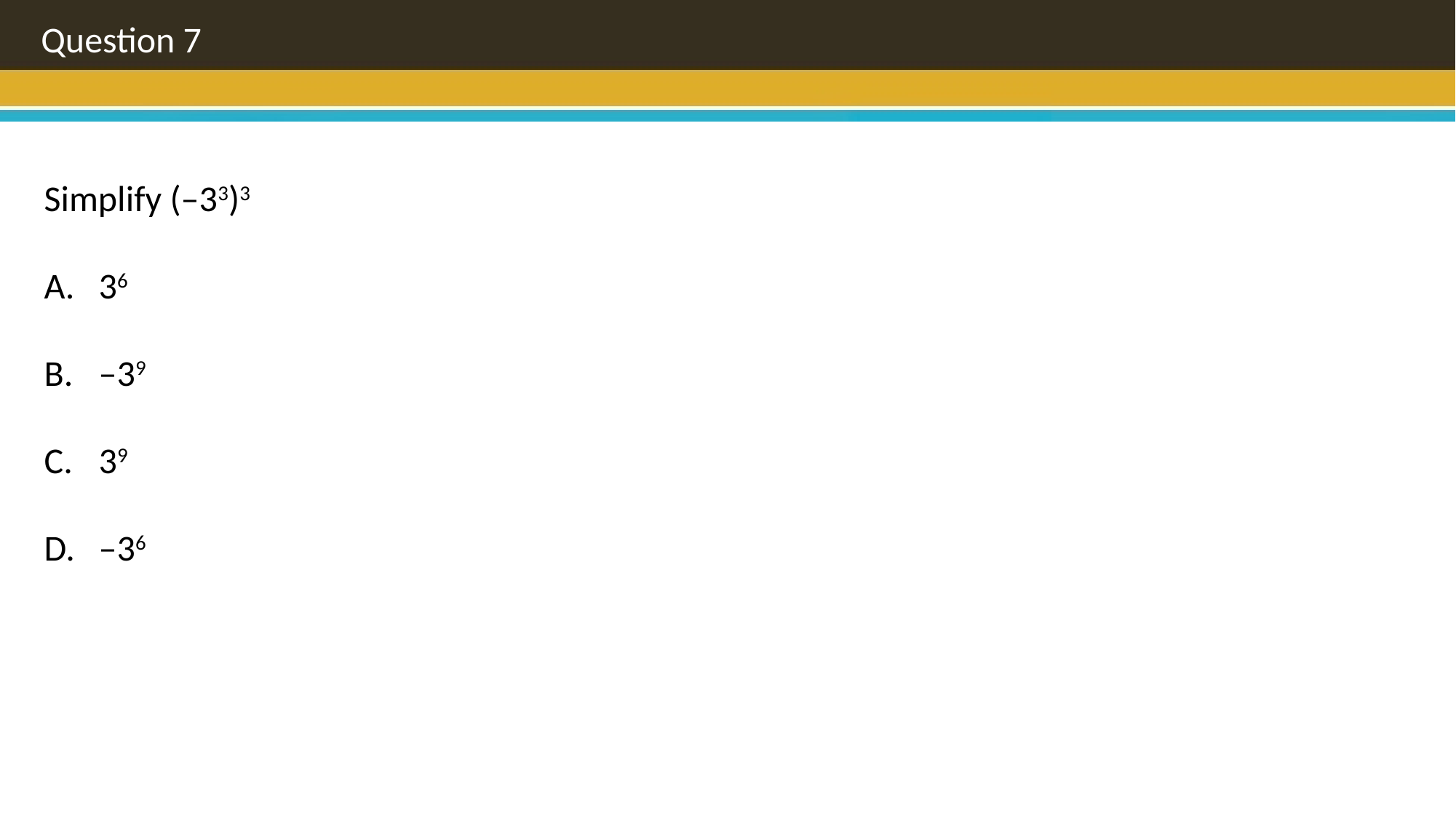

Question 7
Simplify (–33)3

36

–39

39

–36